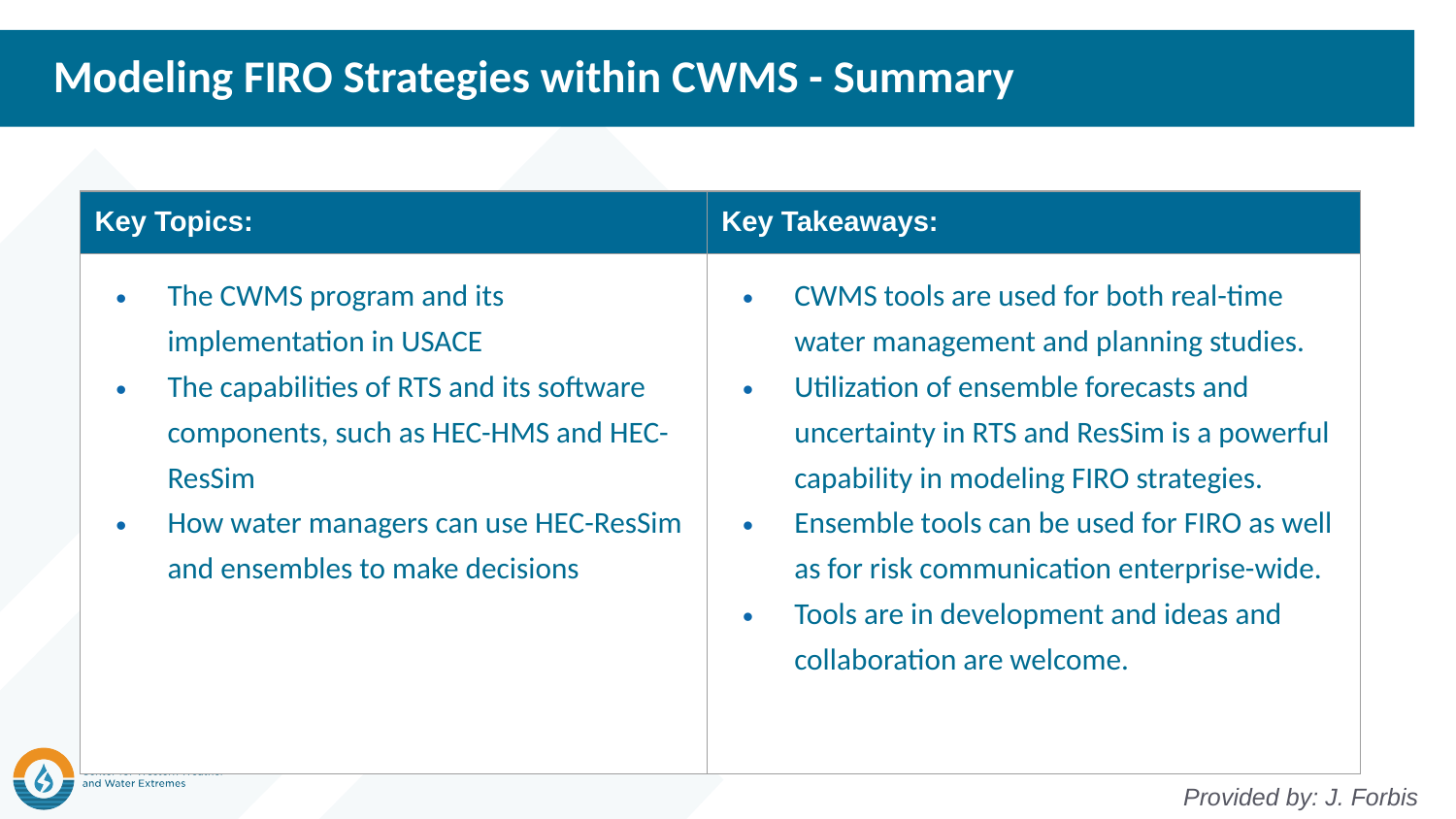

# Modeling FIRO Strategies within CWMS - Summary
| Key Topics: | Key Takeaways: |
| --- | --- |
| The CWMS program and its implementation in USACE The capabilities of RTS and its software components, such as HEC-HMS and HEC-ResSim How water managers can use HEC-ResSim and ensembles to make decisions | CWMS tools are used for both real-time water management and planning studies. Utilization of ensemble forecasts and uncertainty in RTS and ResSim is a powerful capability in modeling FIRO strategies. Ensemble tools can be used for FIRO as well as for risk communication enterprise-wide. Tools are in development and ideas and collaboration are welcome. |
Provided by: J. Forbis